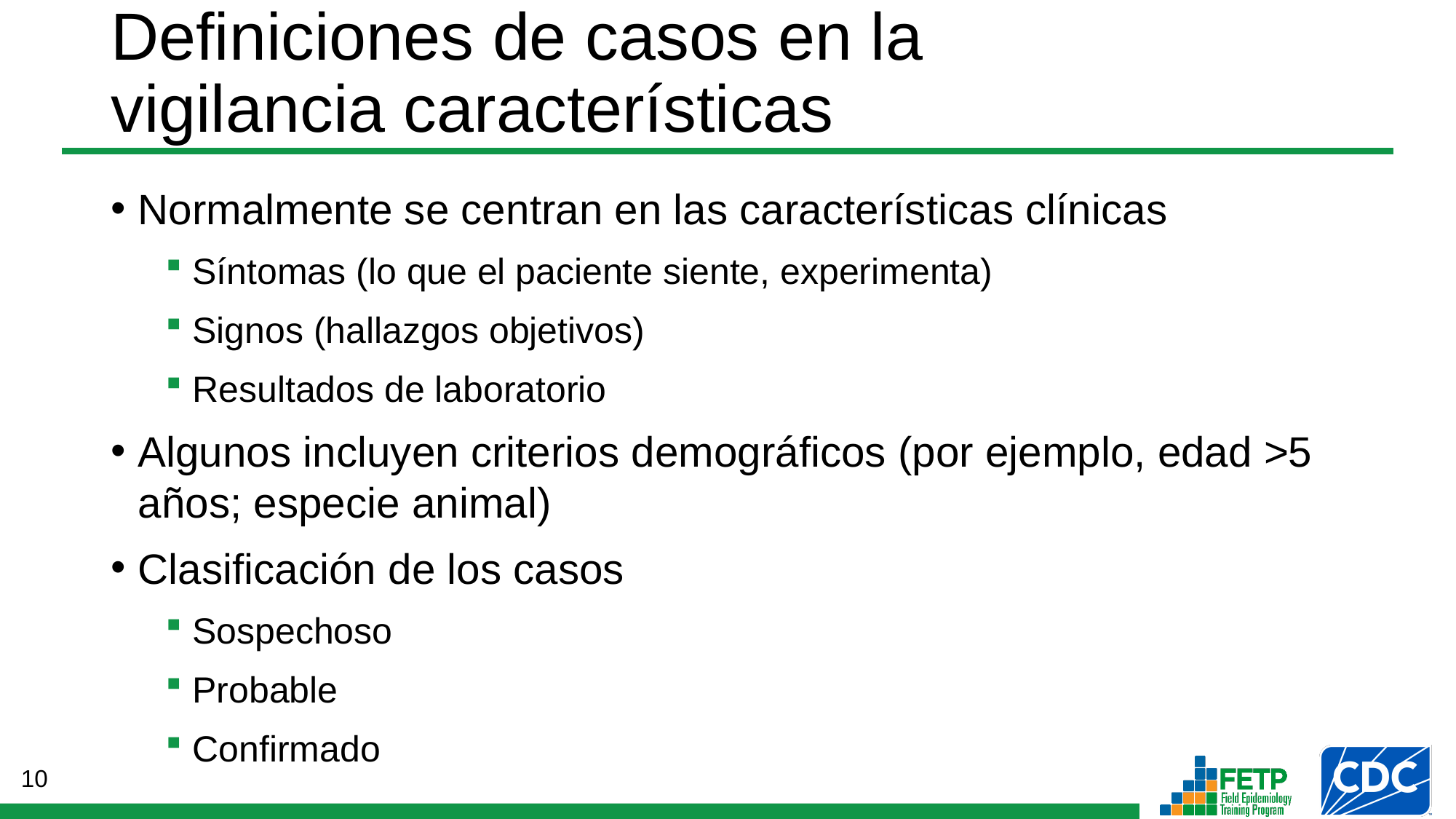

# Definiciones de casos en la vigilancia características
Normalmente se centran en las características clínicas
Síntomas (lo que el paciente siente, experimenta)
Signos (hallazgos objetivos)
Resultados de laboratorio
Algunos incluyen criterios demográficos (por ejemplo, edad >5 años; especie animal)
Clasificación de los casos
Sospechoso
Probable
Confirmado